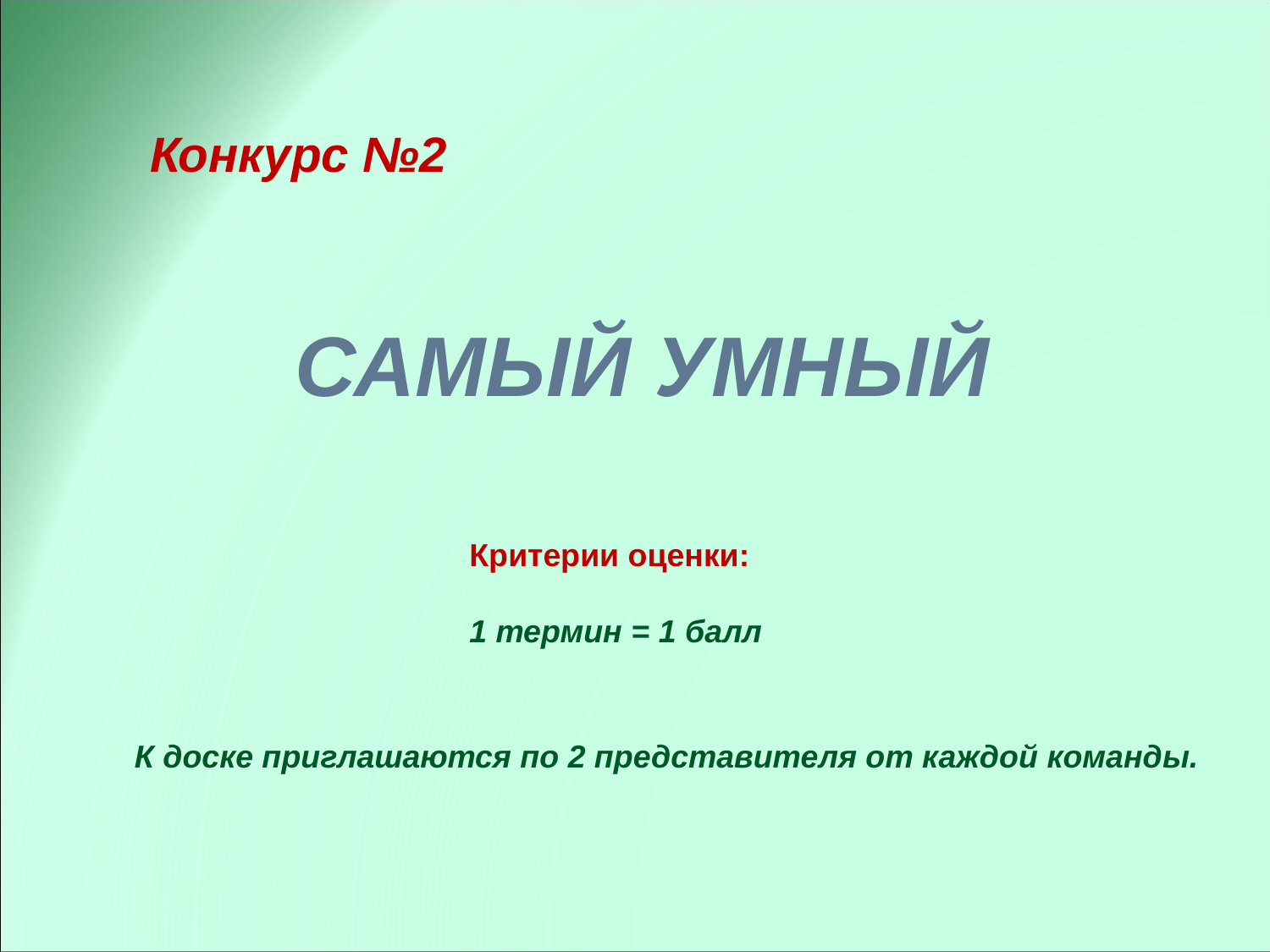

Конкурс №2
САМЫЙ УМНЫЙ
Критерии оценки:

1 термин = 1 балл
К доске приглашаются по 2 представителя от каждой команды.